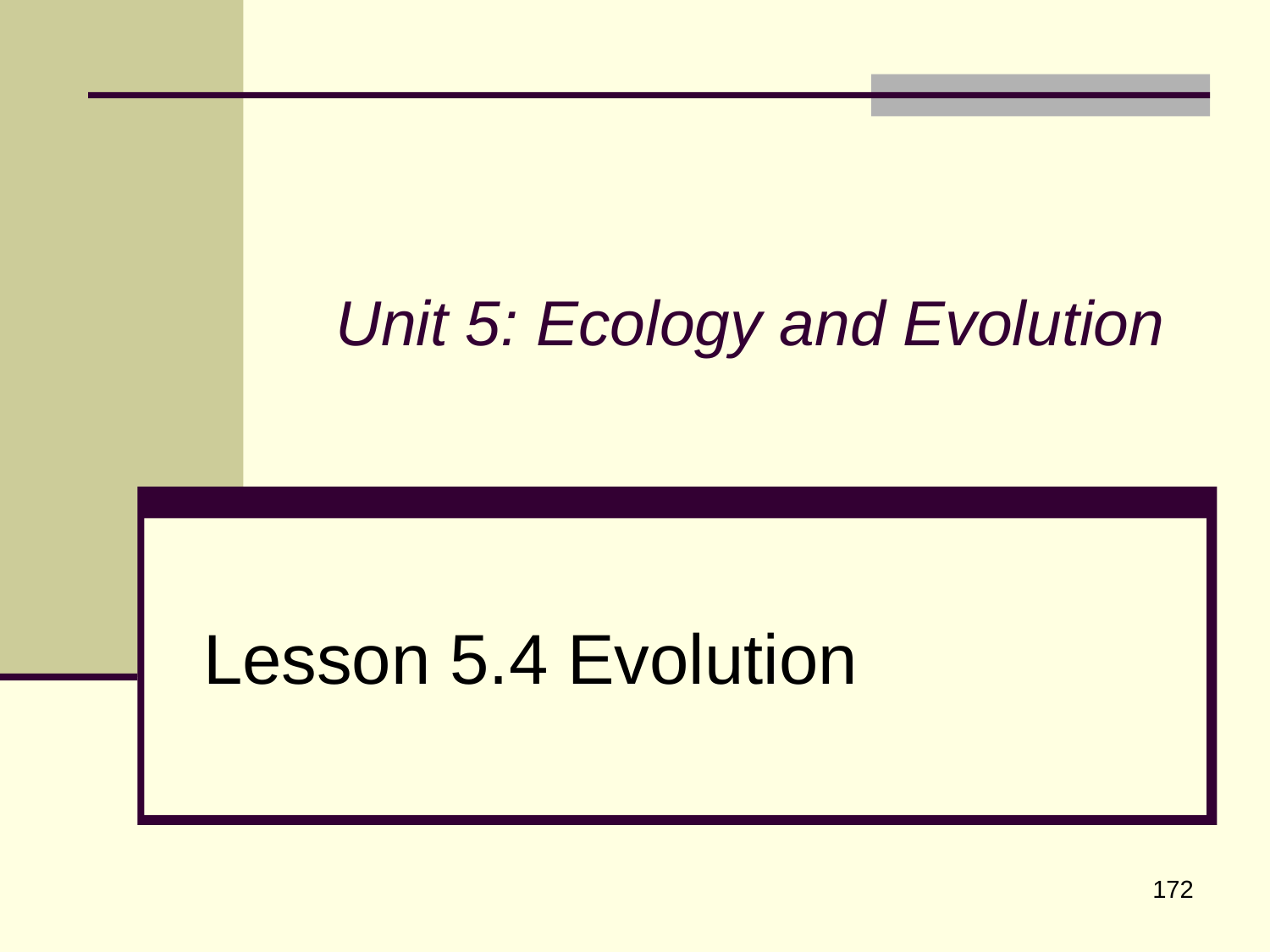

# Unit 5: Ecology and Evolution
Lesson 5.4 Evolution
172